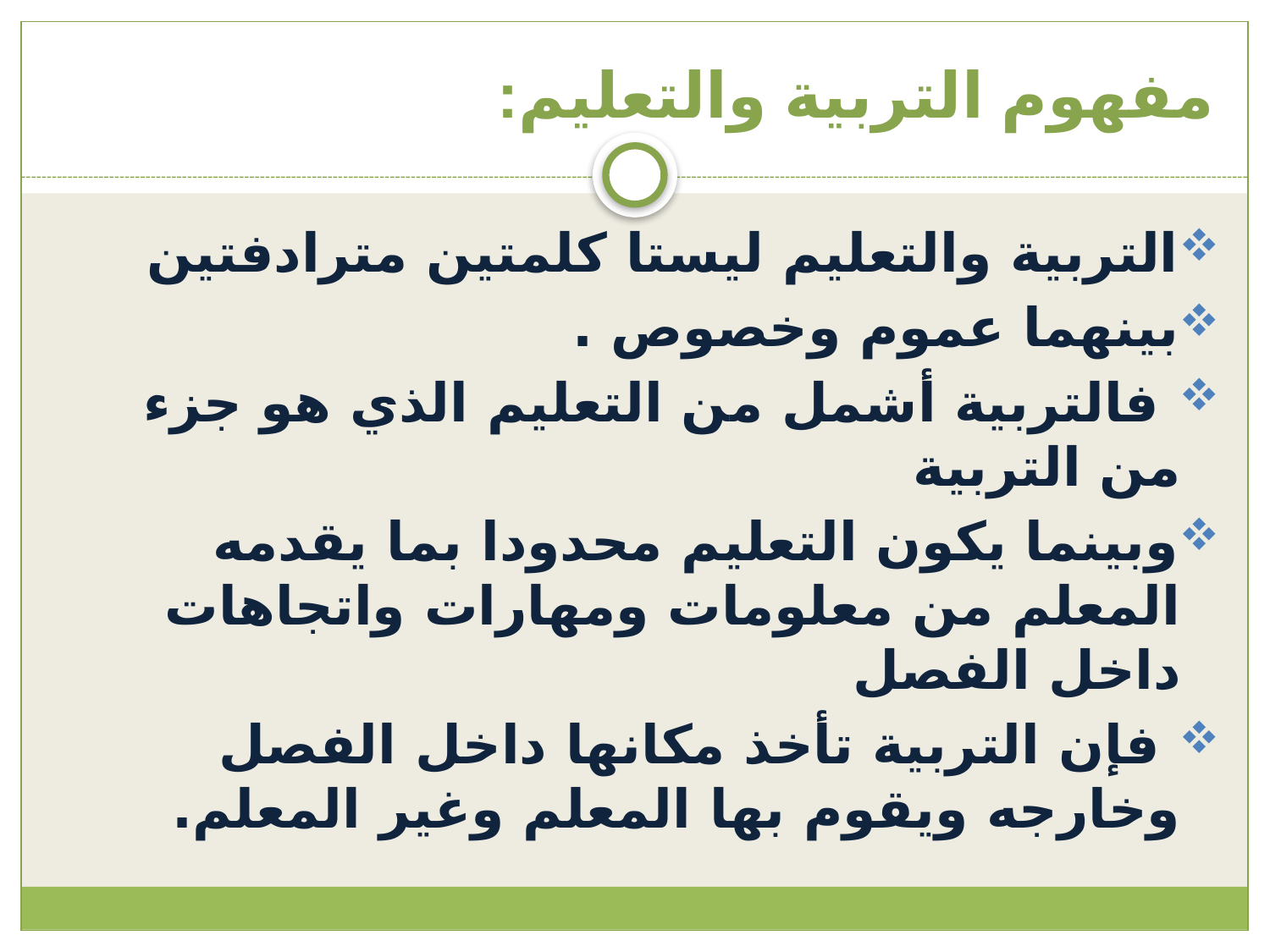

# مفهوم التربية والتعليم:
التربية والتعليم ليستا كلمتين مترادفتين
بينهما عموم وخصوص .
 فالتربية أشمل من التعليم الذي هو جزء من التربية
وبينما يكون التعليم محدودا بما يقدمه المعلم من معلومات ومهارات واتجاهات داخل الفصل
 فإن التربية تأخذ مكانها داخل الفصل وخارجه ويقوم بها المعلم وغير المعلم.